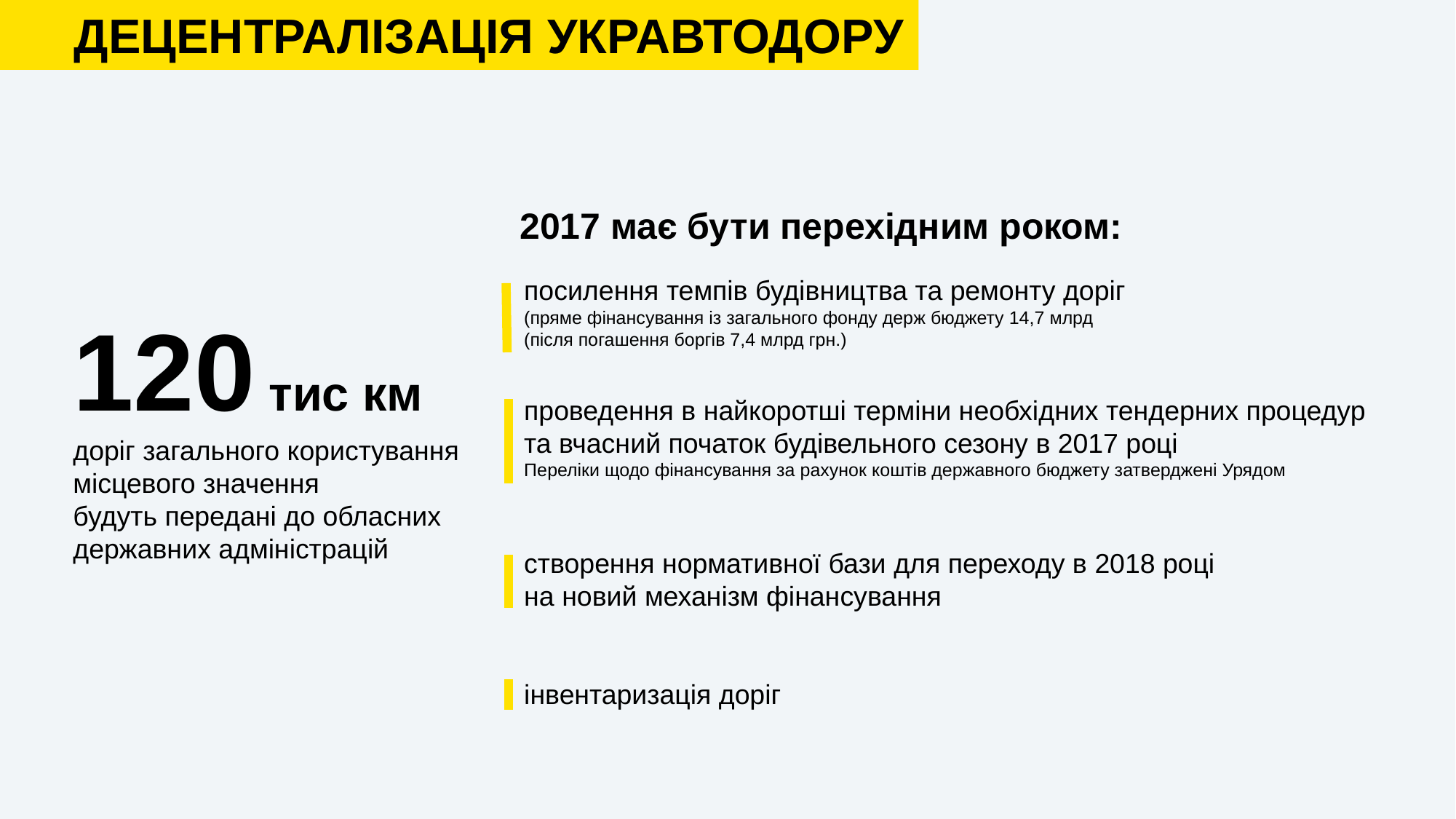

ДЕЦЕНТРАЛІЗАЦІЯ УКРАВТОДОРУ
2017 має бути перехідним роком:

посилення темпів будівництва та ремонту доріг
(пряме фінансування із загального фонду держ бюджету 14,7 млрд
(після погашення боргів 7,4 млрд грн.)

проведення в найкоротші терміни необхідних тендерних процедур
та вчасний початок будівельного сезону в 2017 році
Переліки щодо фінансування за рахунок коштів державного бюджету затверджені Урядом

створення нормативної бази для переходу в 2018 році
на новий механізм фінансування

інвентаризація доріг
120 тис км
доріг загального користування
місцевого значення
будуть передані до обласних
державних адміністрацій